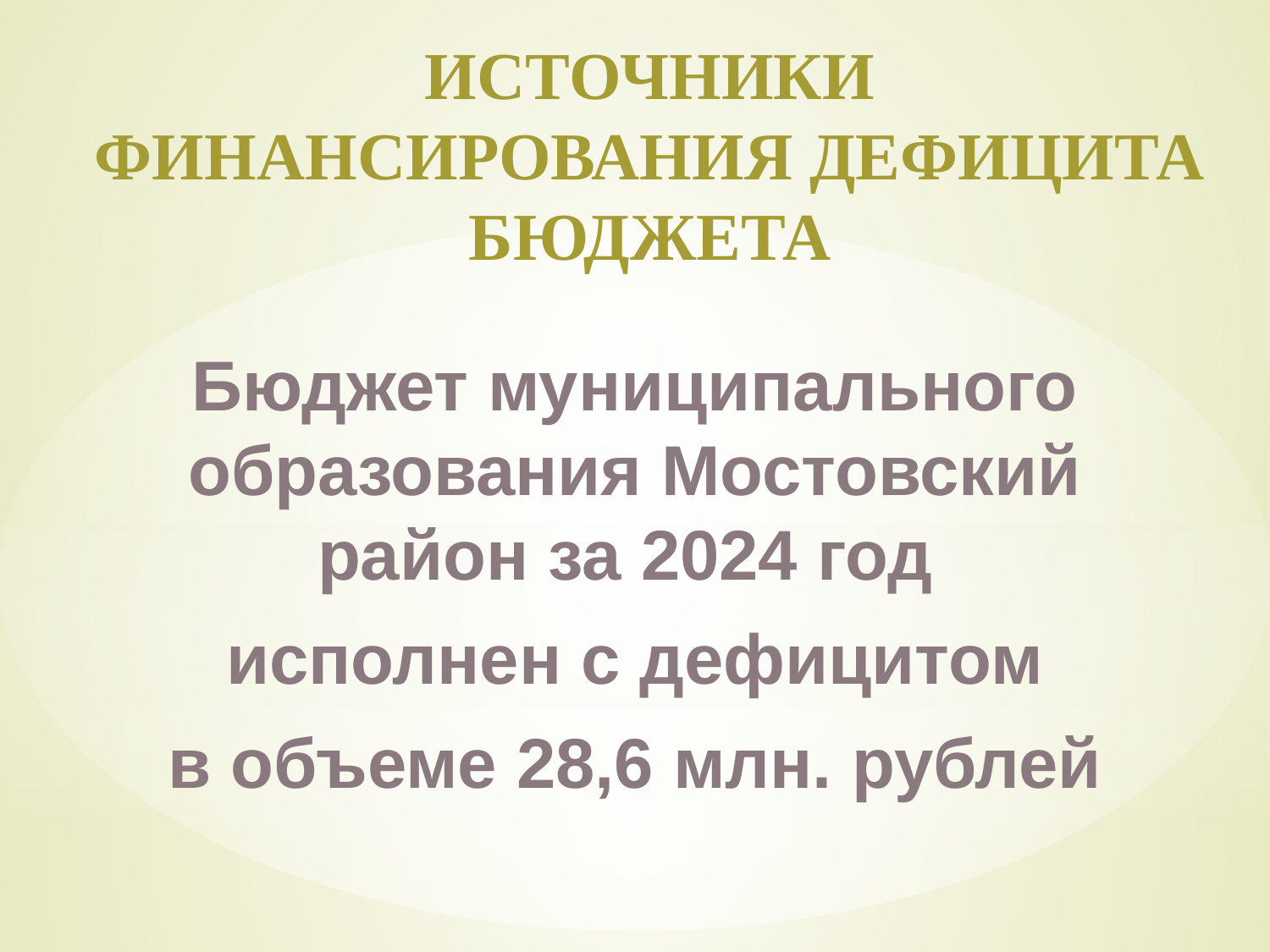

# Источники финансирования дефицита бюджета
Бюджет муниципального образования Мостовский район за 2024 год
исполнен с дефицитом
в объеме 28,6 млн. рублей